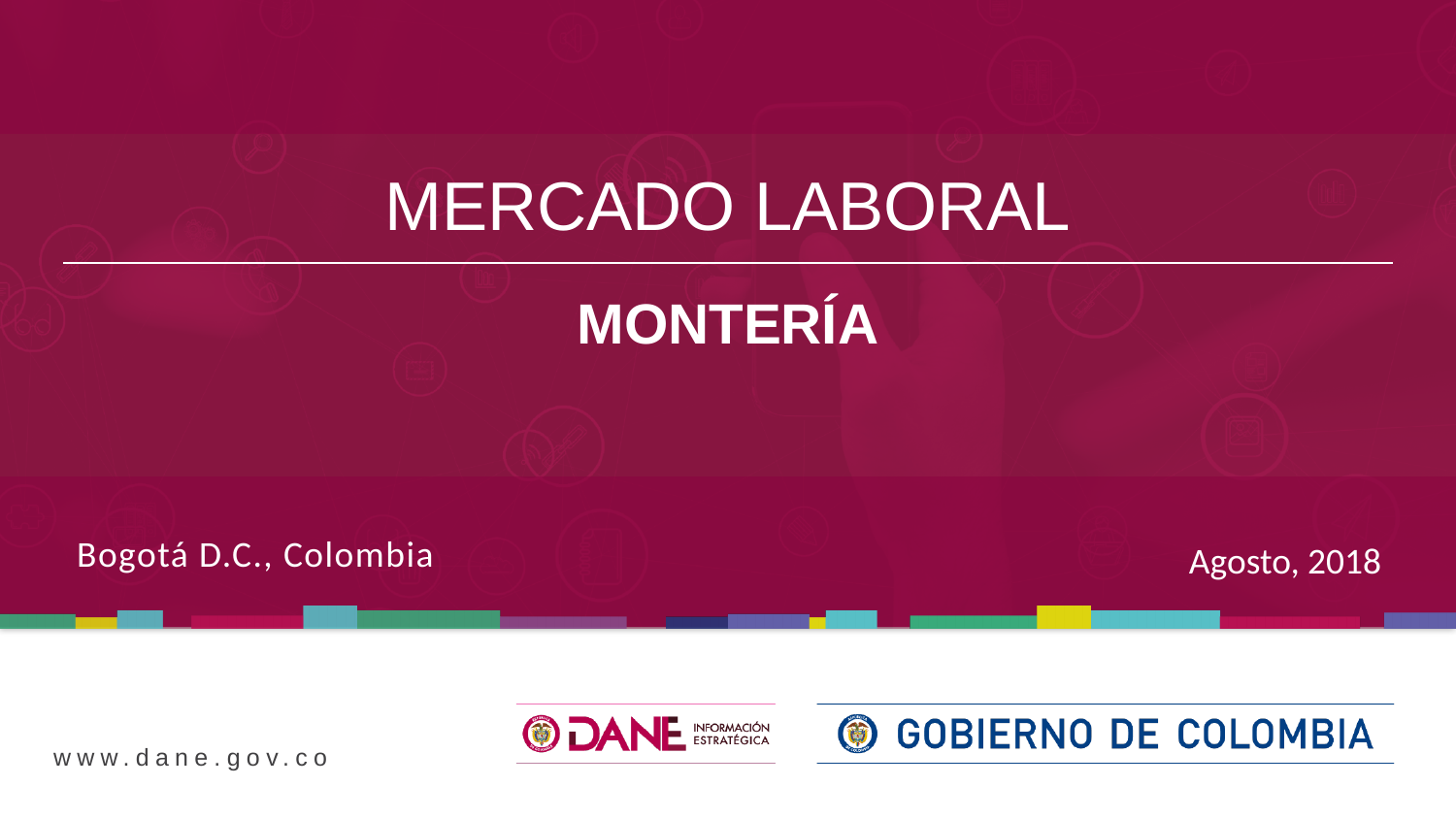

MERCADO LABORAL
MONTERÍA
Bogotá D.C., Colombia
Agosto, 2018